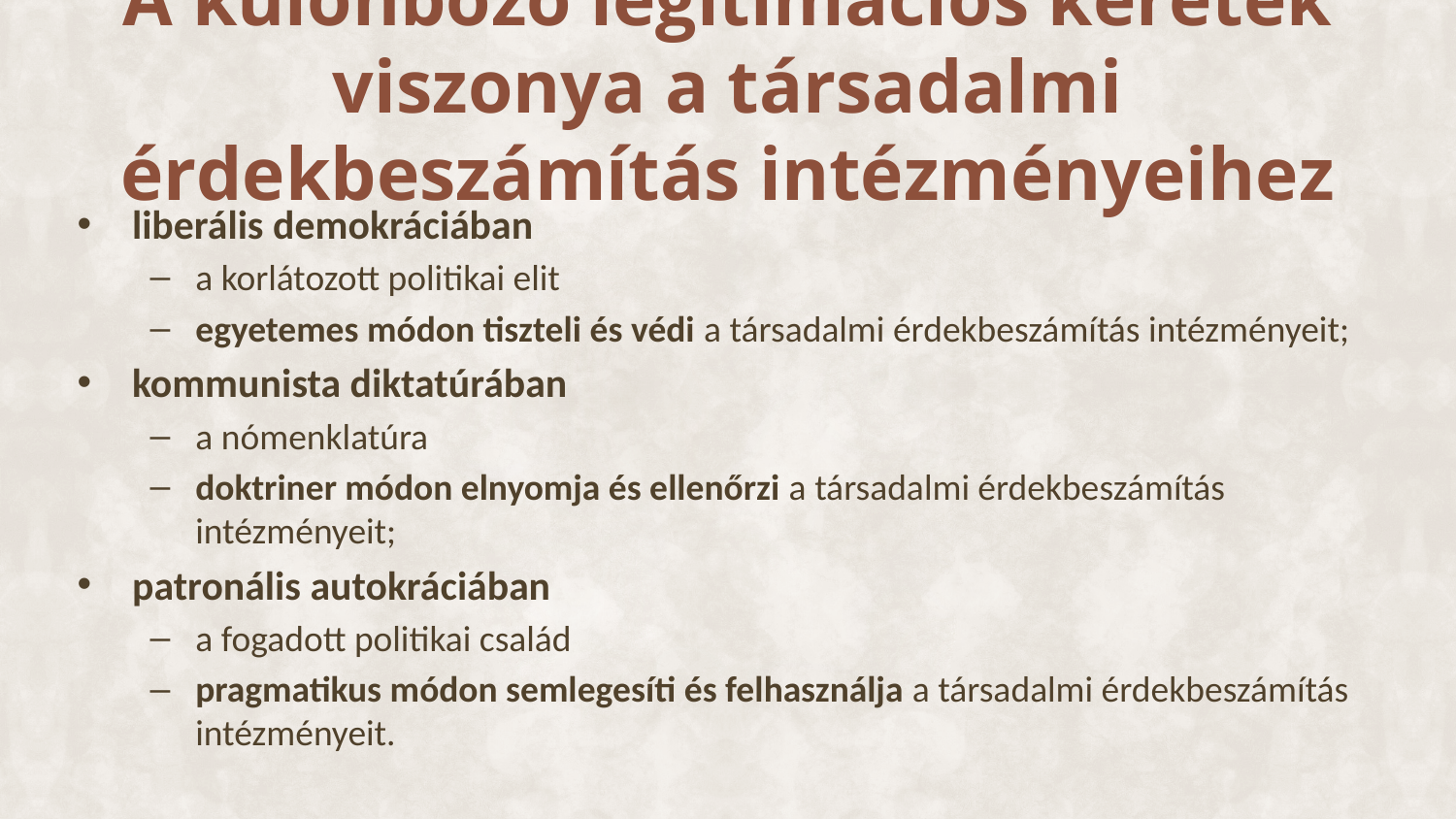

# A különböző legitimációs keretek viszonya a társadalmi érdekbeszámítás intézményeihez
liberális demokráciában
a korlátozott politikai elit
egyetemes módon tiszteli és védi a társadalmi érdekbeszámítás intézményeit;
kommunista diktatúrában
a nómenklatúra
doktriner módon elnyomja és ellenőrzi a társadalmi érdekbeszámítás intézményeit;
patronális autokráciában
a fogadott politikai család
pragmatikus módon semlegesíti és felhasználja a társadalmi érdekbeszámítás intézményeit.